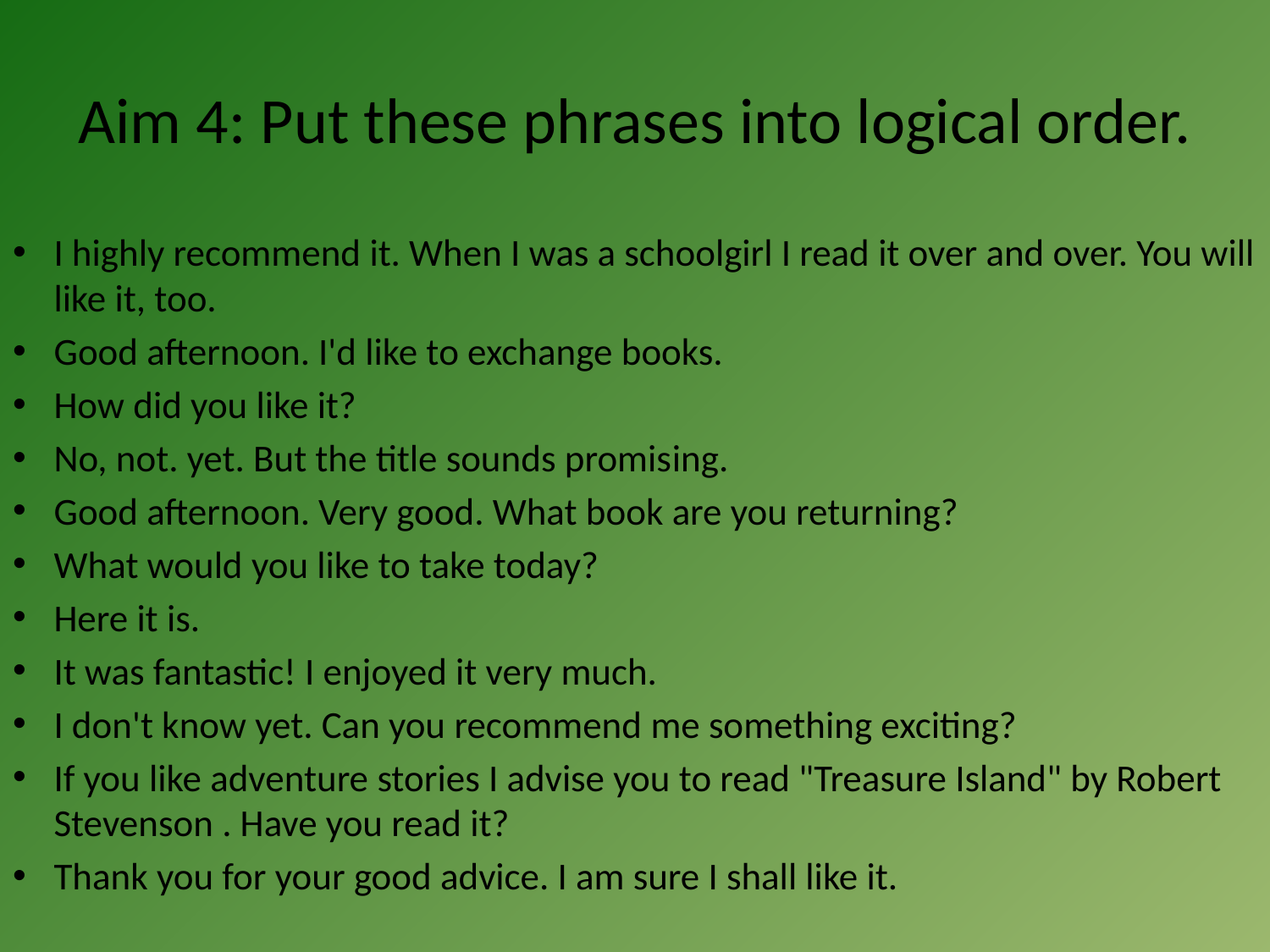

# Aim 4: Put these phrases into logical order.
I highly recommend it. When I was a schoolgirl I read it over and over. You will like it, too.
Good afternoon. I'd like to exchange books.
How did you like it?
No, not. yet. But the title sounds promis­ing.
Good afternoon. Very good. What book are you returning?
What would you like to take today?
Here it is.
It was fantastic! I enjoyed it very much.
I don't know yet. Can you recommend me something exciting?
If you like adventure stories I advise you to read "Treasure Island" by Robert  Stevenson . Have you read it?
Thank you for your good advice. I am sure I shall like it.